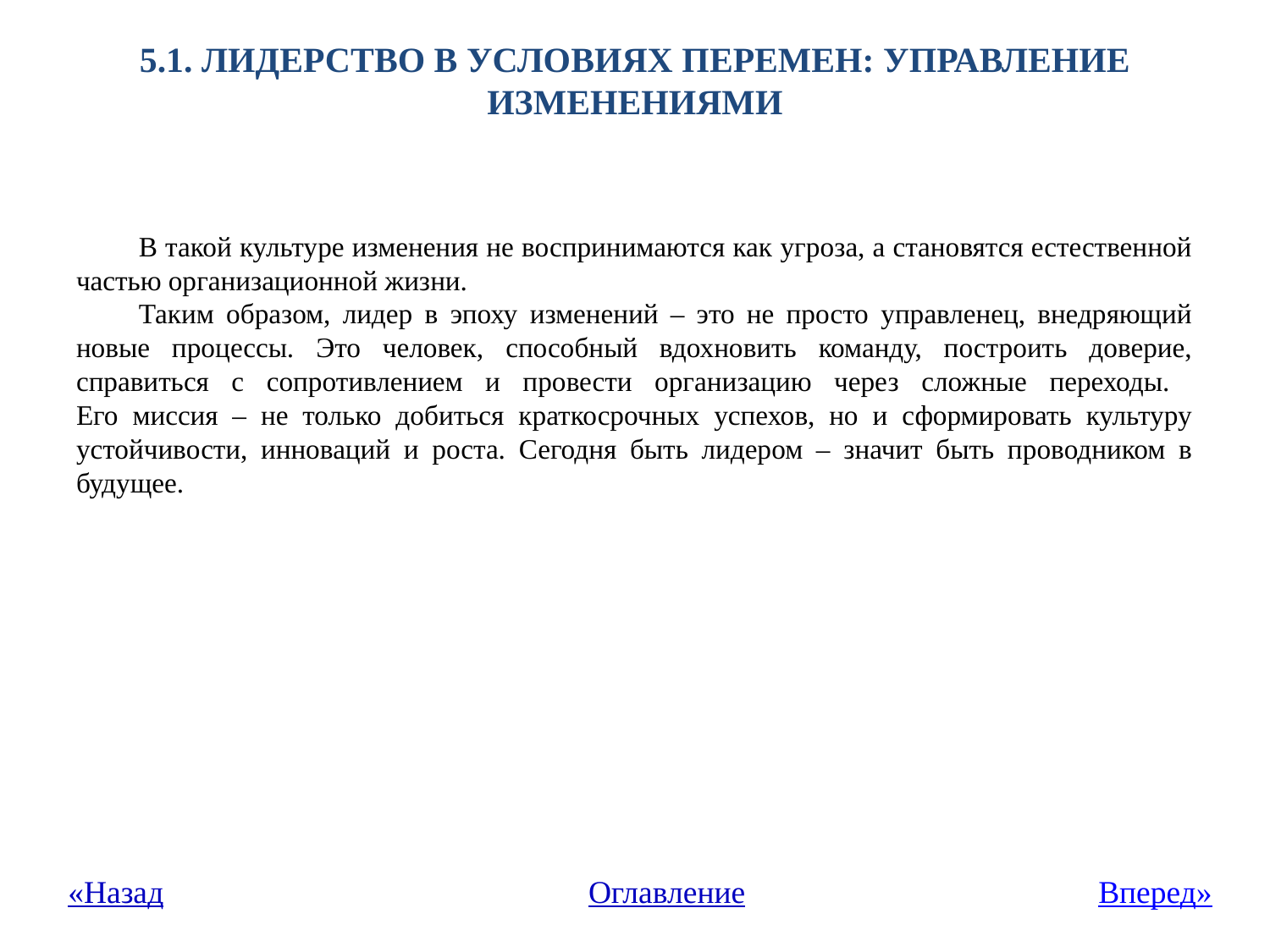

# 5.1. Лидерство в условиях перемен: управление изменениями
В такой культуре изменения не воспринимаются как угроза, а становятся естественной частью организационной жизни.
Таким образом, лидер в эпоху изменений – это не просто управленец, внедряющий новые процессы. Это человек, способный вдохновить команду, построить доверие, справиться с сопротивлением и провести организацию через сложные переходы.
Его миссия – не только добиться краткосрочных успехов, но и сформировать культуру устойчивости, инноваций и роста. Сегодня быть лидером – значит быть проводником в будущее.

«Назад
Оглавление
Вперед»